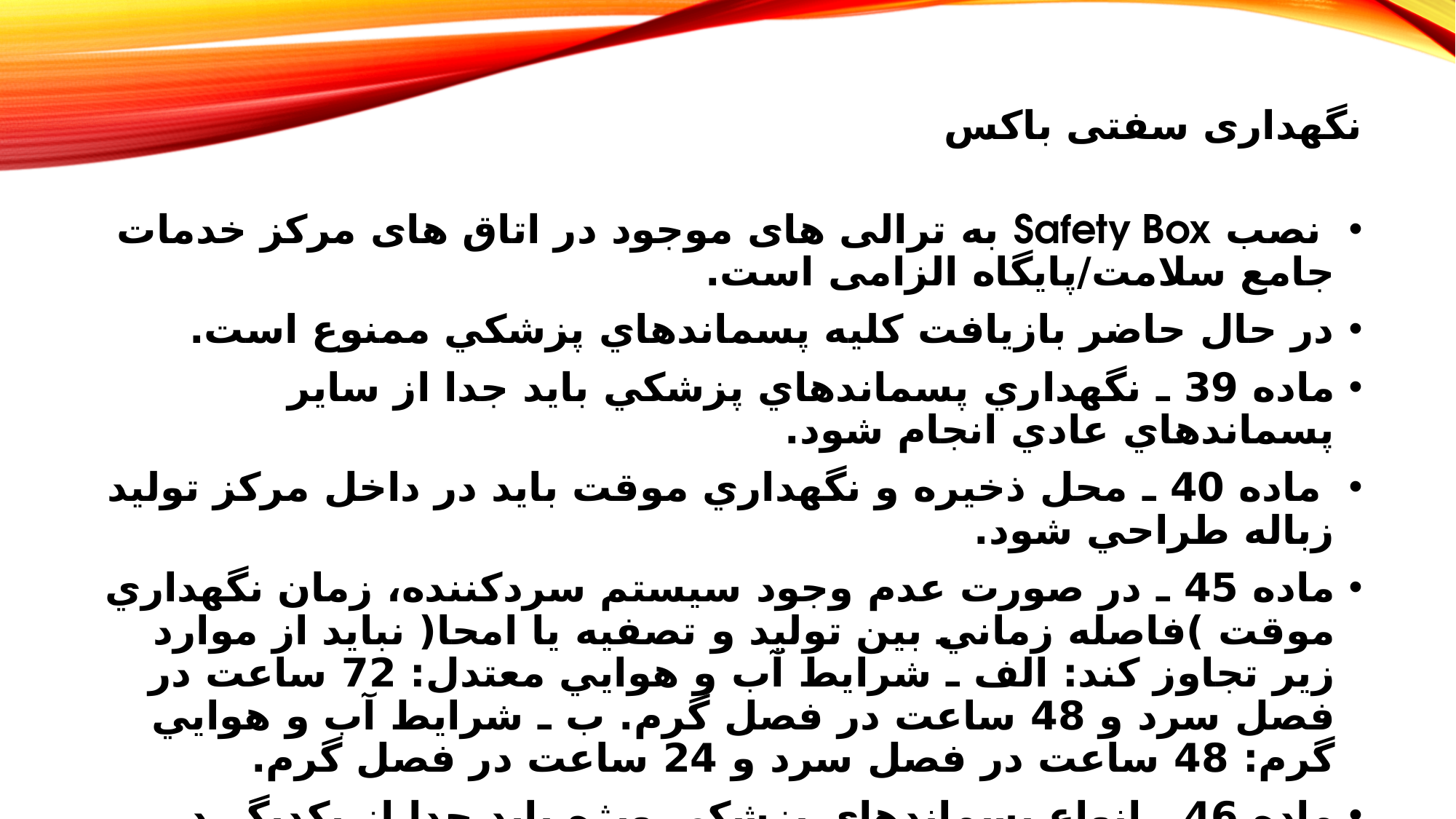

# نگهداری سفتی باکس
 نصب Safety Box به ترالی های موجود در اتاق های مرکز خدمات جامع سلامت/پایگاه الزامی است.
در حال حاضر بازيافت کلیه پسماندهاي پزشكي ممنوع است.
ماده 39 ـ نگهداري پسماندهاي پزشكي بايد جدا از ساير پسماندهاي عادي انجام شود.
 ماده 40 ـ محل ذخيره و نگهداري موقت بايد در داخل مرکز توليد زباله طراحي شود.
ماده 45 ـ در صورت عدم وجود سيستم سردکننده، زمان نگهداري موقت )فاصله زماني بين توليد و تصفيه يا امحا( نبايد از موارد زير تجاوز کند: الف ـ شرايط آب و هوايي معتدل: 72 ساعت در فصل سرد و 48 ساعت در فصل گرم. ب ـ شرايط آب و هوايي گرم: 48 ساعت در فصل سرد و 24 ساعت در فصل گرم.
ماده 46 ـ انواع پسماندهاي پزشكي ويژه بايد جدا از يكديگر در محل نگهداري شوند و محل نگهداري هر نوع پسماند بايد با علامت مشخصه تعيين شود. به خصوص پسماندهاي عفوني ، سيتوتوکسيک ، شيميايي، راديواکتيو به هيچ وجه در تماس با يكديگر قرار نگيرند.